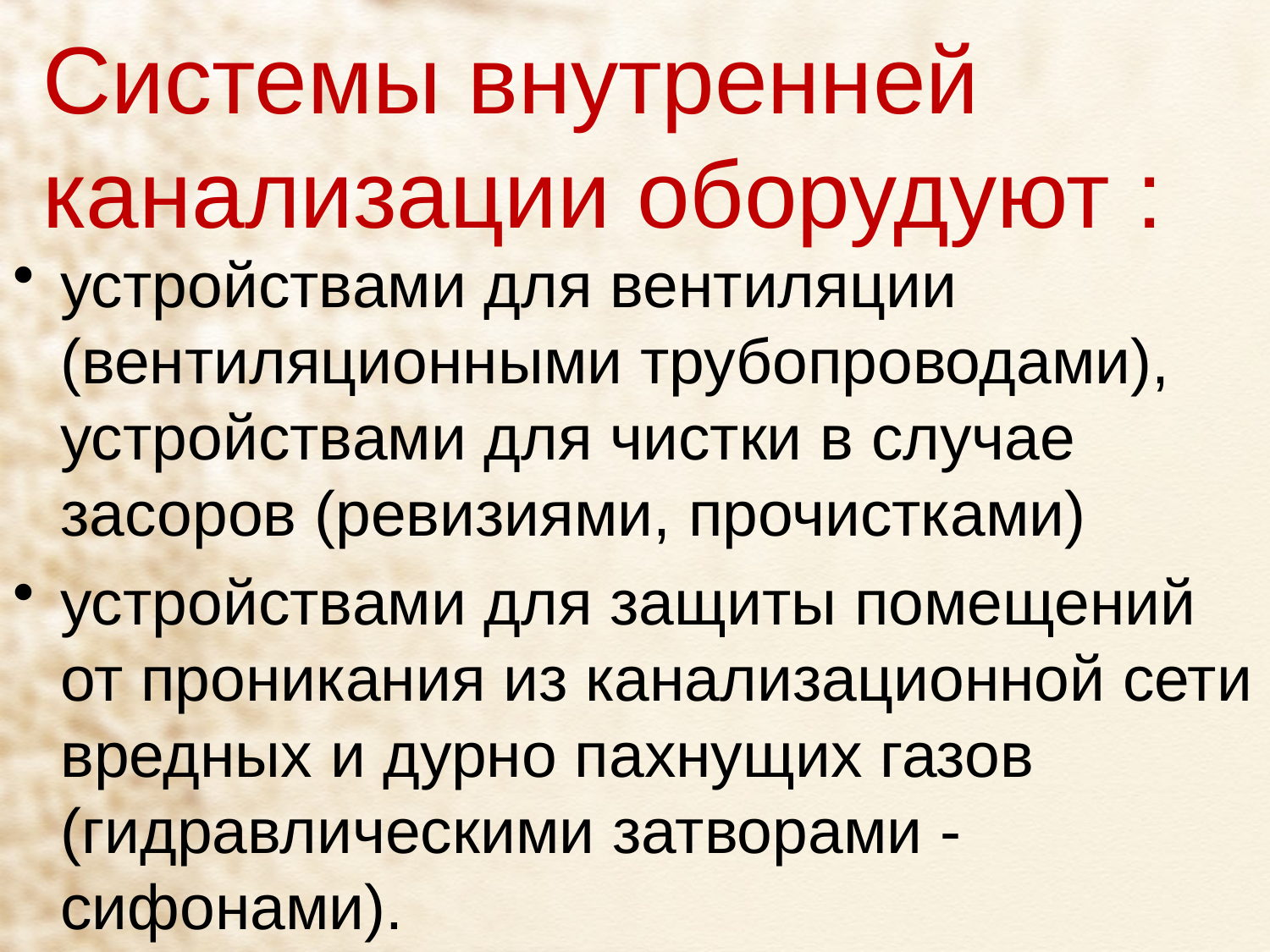

# Системы внутренней канализации оборудуют :
устройствами для вентиляции (вентиляционными трубопроводами), устройствами для чистки в случае засоров (ревизиями, прочистками)
устройствами для защиты помещений от проникания из канализационной сети вредных и дурно пахнущих газов (гидравлическими затворами - сифонами).